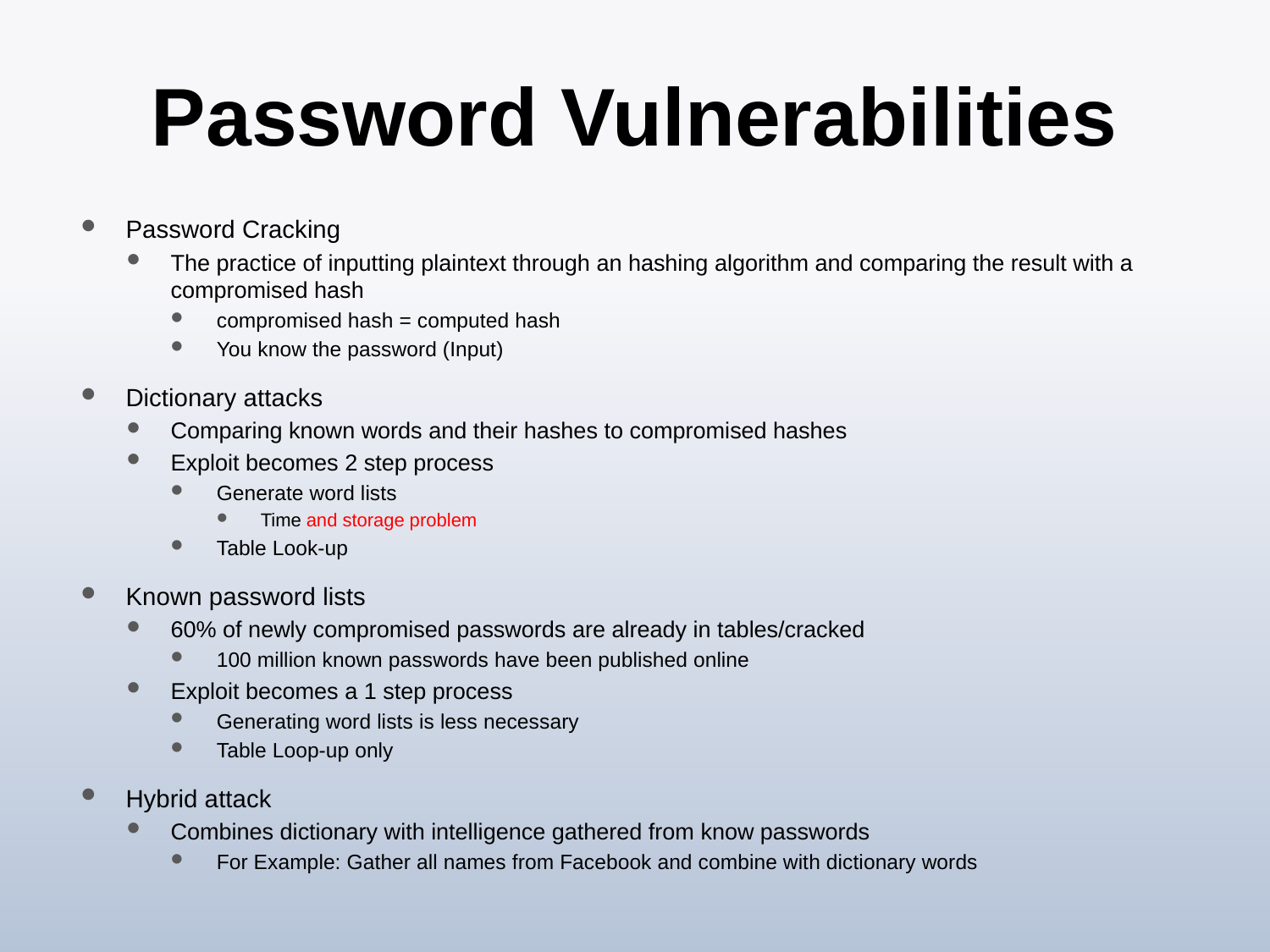

# Password Vulnerabilities
Password Cracking
The practice of inputting plaintext through an hashing algorithm and comparing the result with a compromised hash
compromised hash = computed hash
You know the password (Input)
Dictionary attacks
Comparing known words and their hashes to compromised hashes
Exploit becomes 2 step process
Generate word lists
Time and storage problem
Table Look-up
Known password lists
60% of newly compromised passwords are already in tables/cracked
100 million known passwords have been published online
Exploit becomes a 1 step process
Generating word lists is less necessary
Table Loop-up only
Hybrid attack
Combines dictionary with intelligence gathered from know passwords
For Example: Gather all names from Facebook and combine with dictionary words